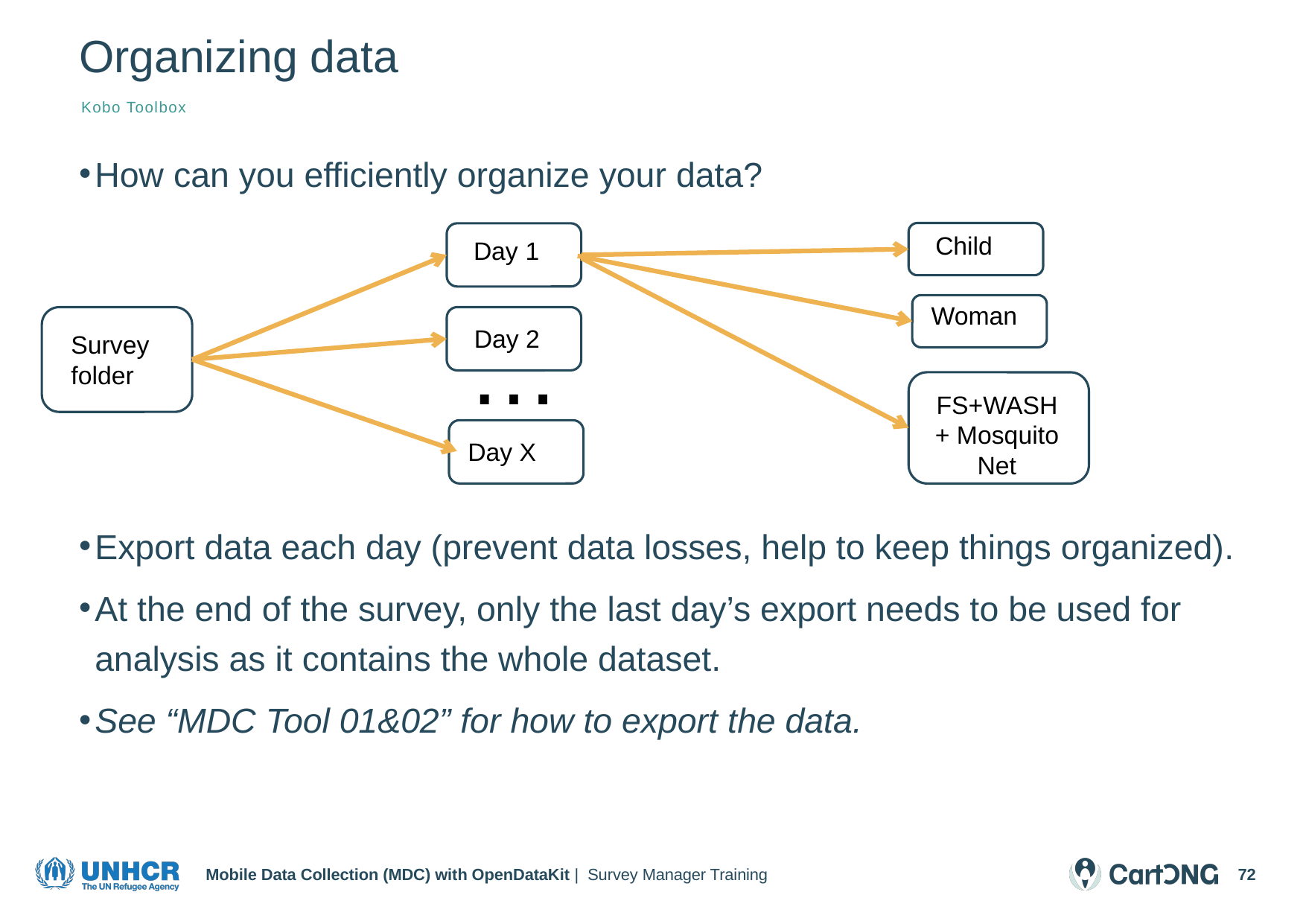

# Organizing data
Kobo Toolbox
How can you efficiently organize your data?

Export data each day (prevent data losses, help to keep things organized).
At the end of the survey, only the last day’s export needs to be used for analysis as it contains the whole dataset.
See “MDC Tool 01&02” for how to export the data.

Child
Day 1
Woman

…
Day 2
Survey folder

FS+WASH
+ Mosquito Net

Day X
Mobile Data Collection (MDC) with OpenDataKit |  Survey Manager Training
72